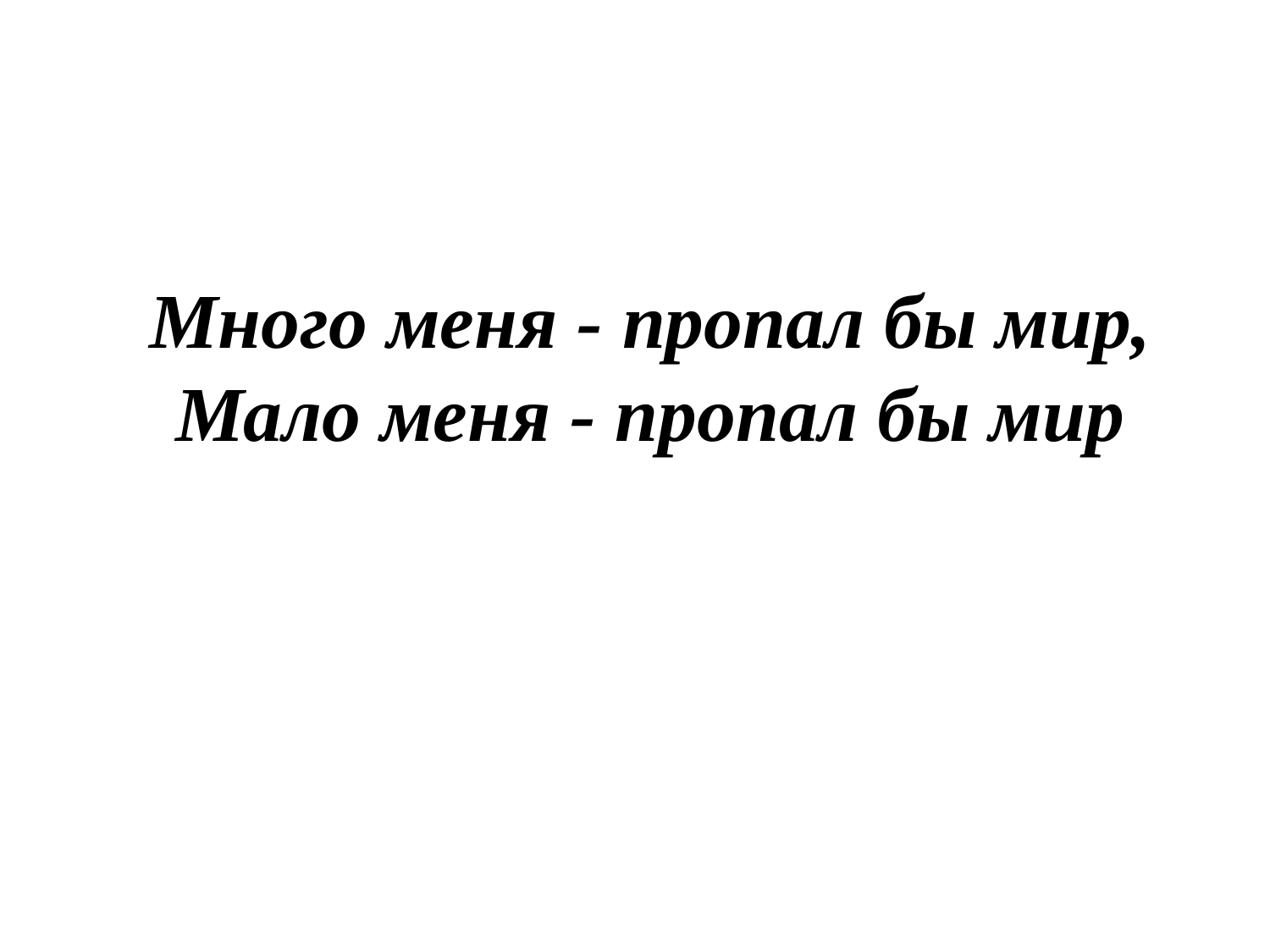

Много меня - пропал бы мир,
Мало меня - пропал бы мир